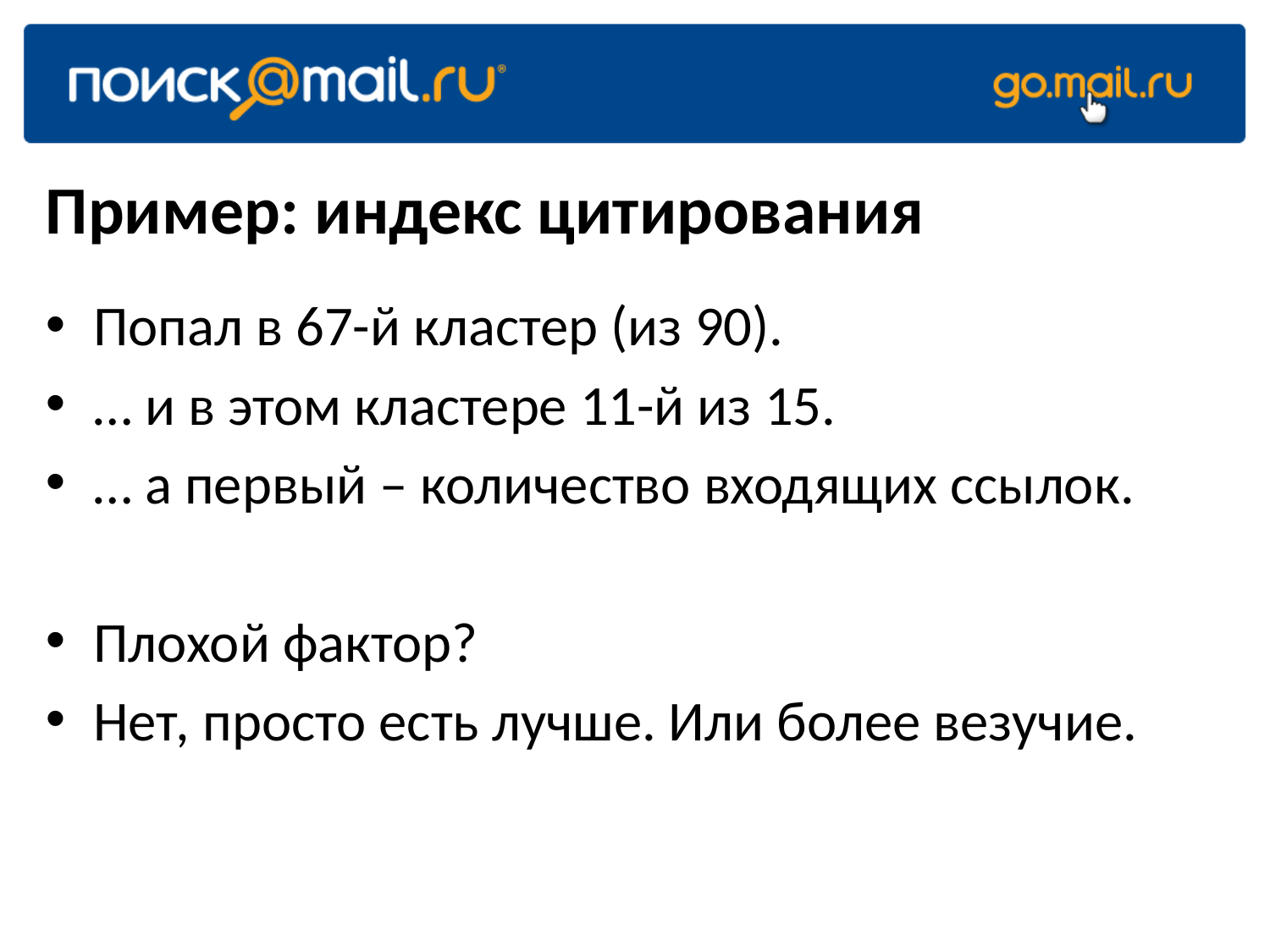

# Пример: индекс цитирования
Попал в 67-й кластер (из 90).
… и в этом кластере 11-й из 15.
… а первый – количество входящих ссылок.

Плохой фактор?
Нет, просто есть лучше. Или более везучие.